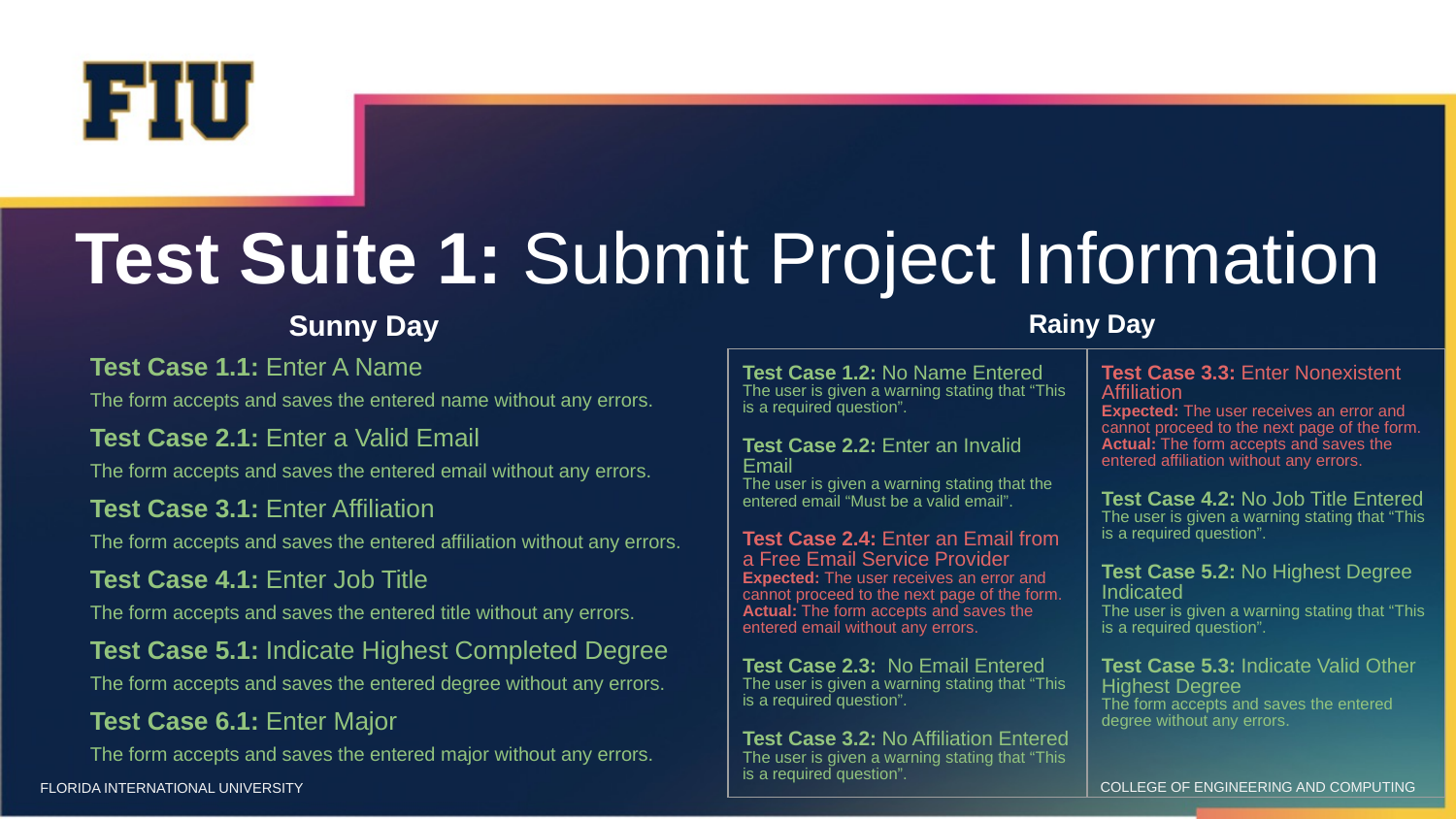

# Test Suite 1: Submit Project Information
Sunny Day
Test Case 1.1: Enter A Name
	The form accepts and saves the entered name without any errors.
Test Case 2.1: Enter a Valid Email
	The form accepts and saves the entered email without any errors.
Test Case 3.1: Enter Affiliation
	The form accepts and saves the entered affiliation without any errors.
Test Case 4.1: Enter Job Title
	The form accepts and saves the entered title without any errors.
Test Case 5.1: Indicate Highest Completed Degree
	The form accepts and saves the entered degree without any errors.
Test Case 6.1: Enter Major
	The form accepts and saves the entered major without any errors.
Rainy Day
| Test Case 1.2: No Name Entered The user is given a warning stating that “This is a required question”. Test Case 2.2: Enter an Invalid Email The user is given a warning stating that the entered email “Must be a valid email”. Test Case 2.4: Enter an Email from a Free Email Service Provider Expected: The user receives an error and cannot proceed to the next page of the form. Actual: The form accepts and saves the entered email without any errors. Test Case 2.3: No Email Entered The user is given a warning stating that “This is a required question”. Test Case 3.2: No Affiliation Entered The user is given a warning stating that “This is a required question”. | Test Case 3.3: Enter Nonexistent Affiliation Expected: The user receives an error and cannot proceed to the next page of the form. Actual: The form accepts and saves the entered affiliation without any errors. Test Case 4.2: No Job Title Entered The user is given a warning stating that “This is a required question”. Test Case 5.2: No Highest Degree Indicated The user is given a warning stating that “This is a required question”. Test Case 5.3: Indicate Valid Other Highest Degree The form accepts and saves the entered degree without any errors. |
| --- | --- |